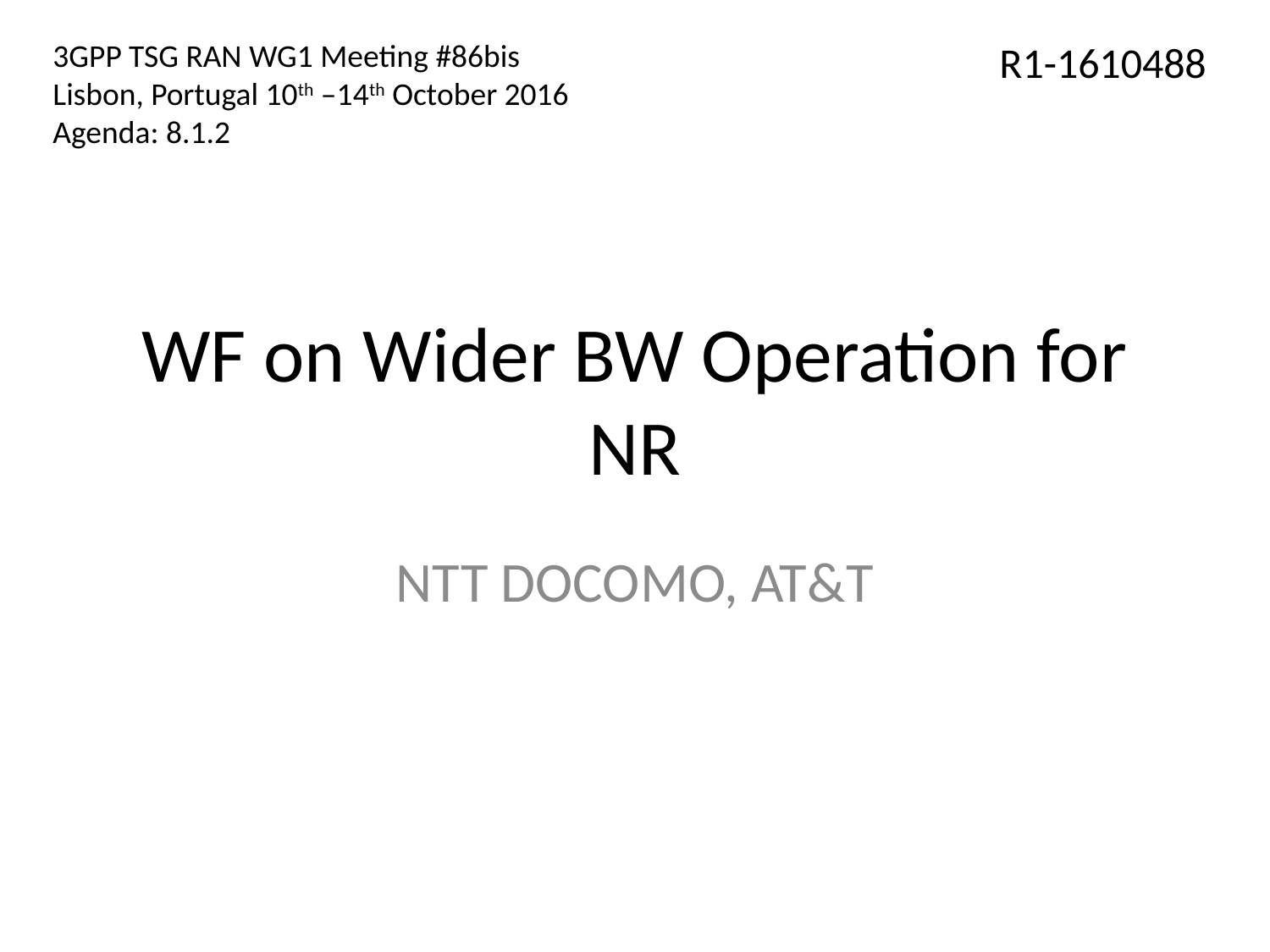

3GPP TSG RAN WG1 Meeting #86bis
Lisbon, Portugal 10th –14th October 2016
Agenda: 8.1.2
R1-1610488
# WF on Wider BW Operation for NR
NTT DOCOMO, AT&T